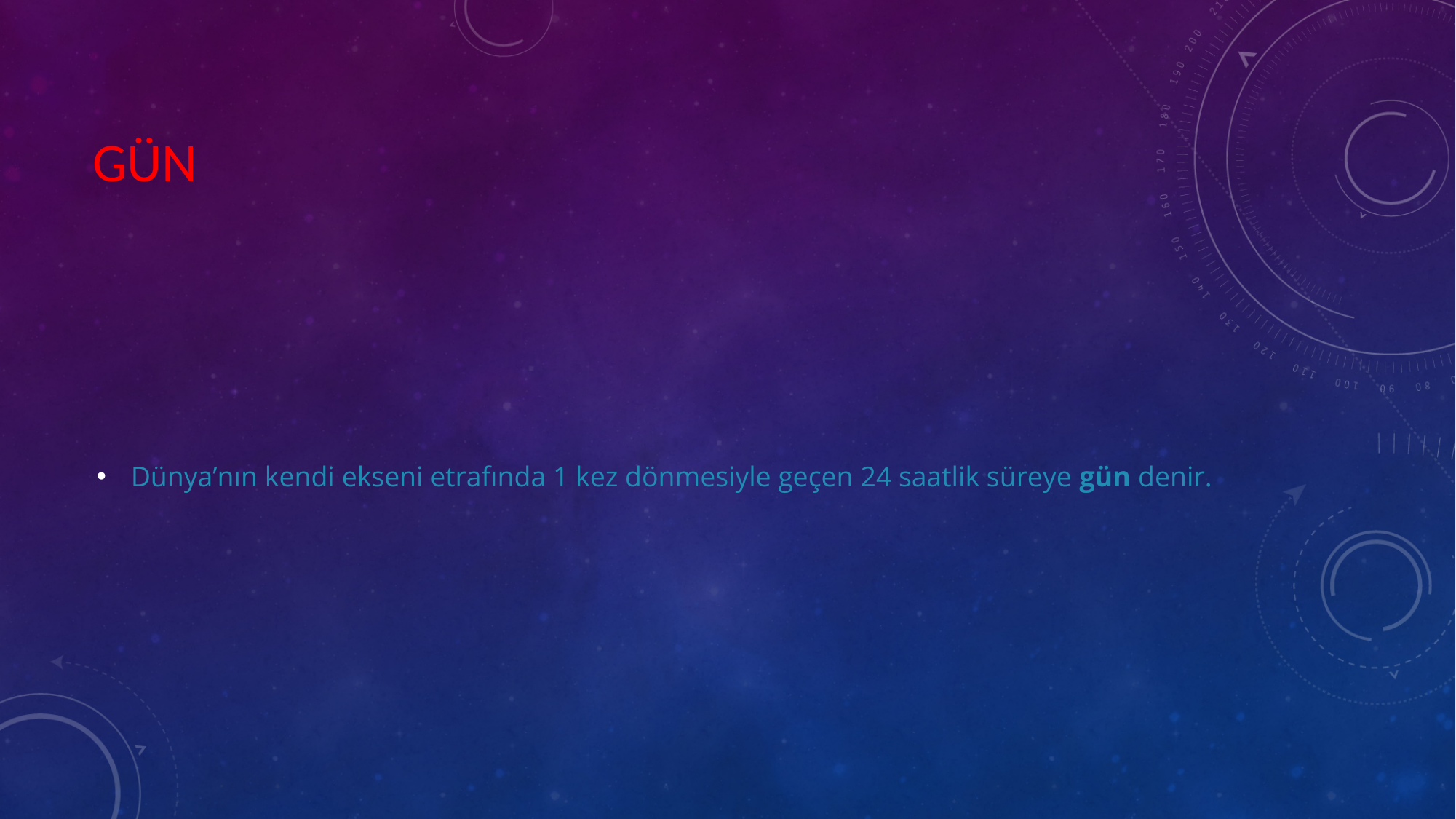

# gün
Dünya’nın kendi ekseni etrafında 1 kez dönmesiyle geçen 24 saatlik süreye gün denir.